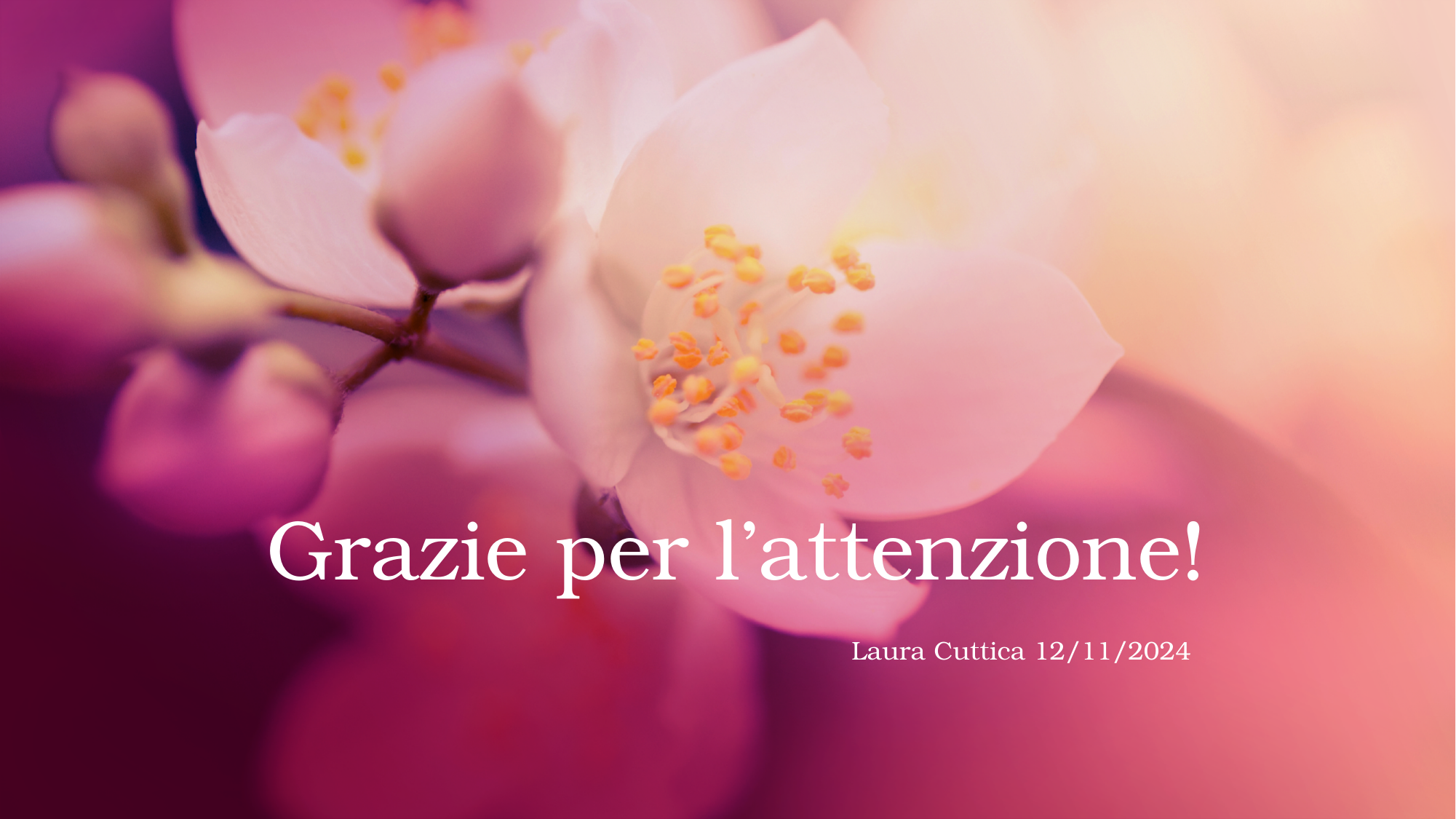

# Grazie per l’attenzione! Laura Cuttica 12/11/2024